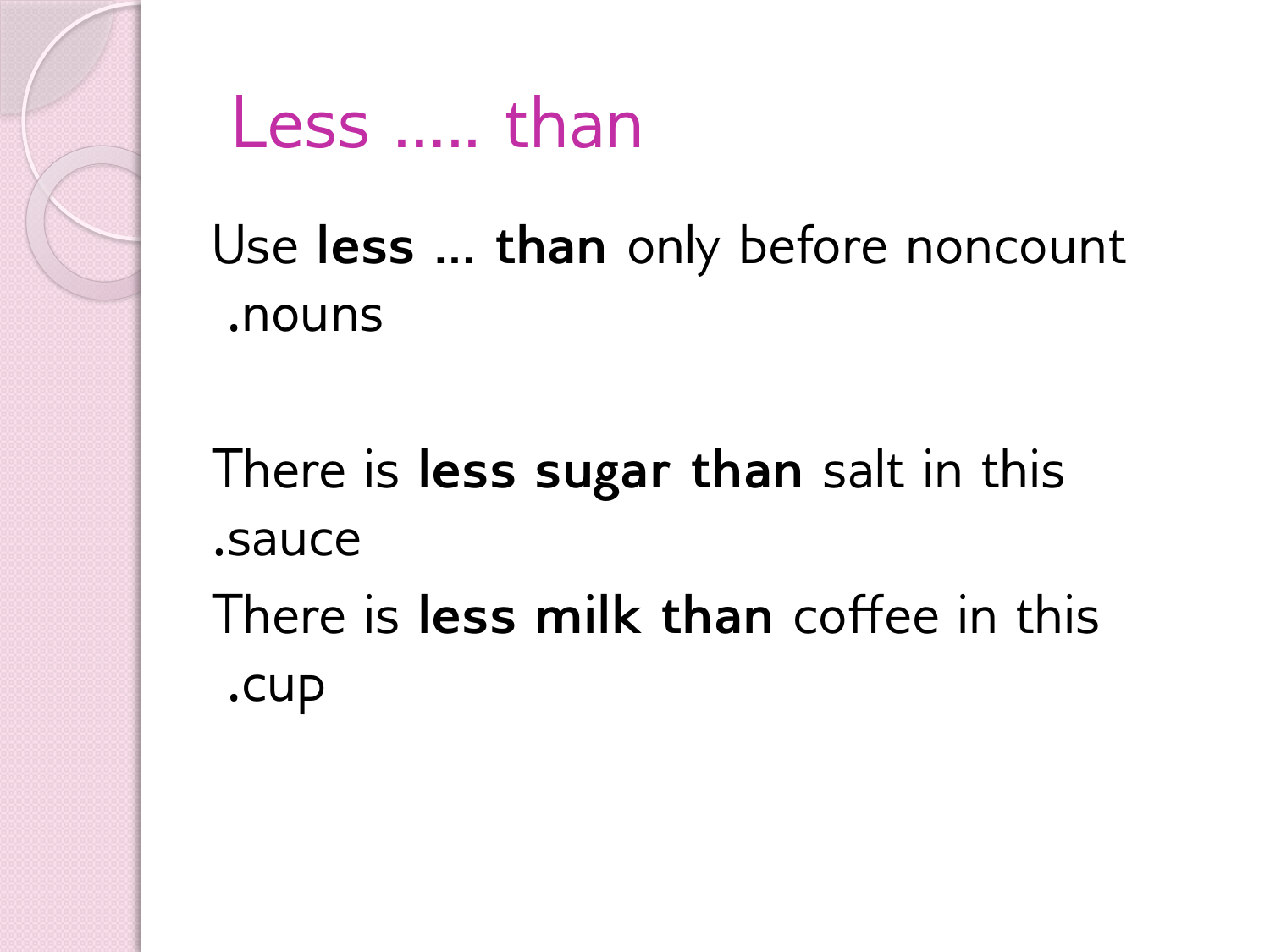

# Less ….. than
Use less … than only before noncount nouns.

There is less sugar than salt in this sauce.
There is less milk than coffee in this cup.